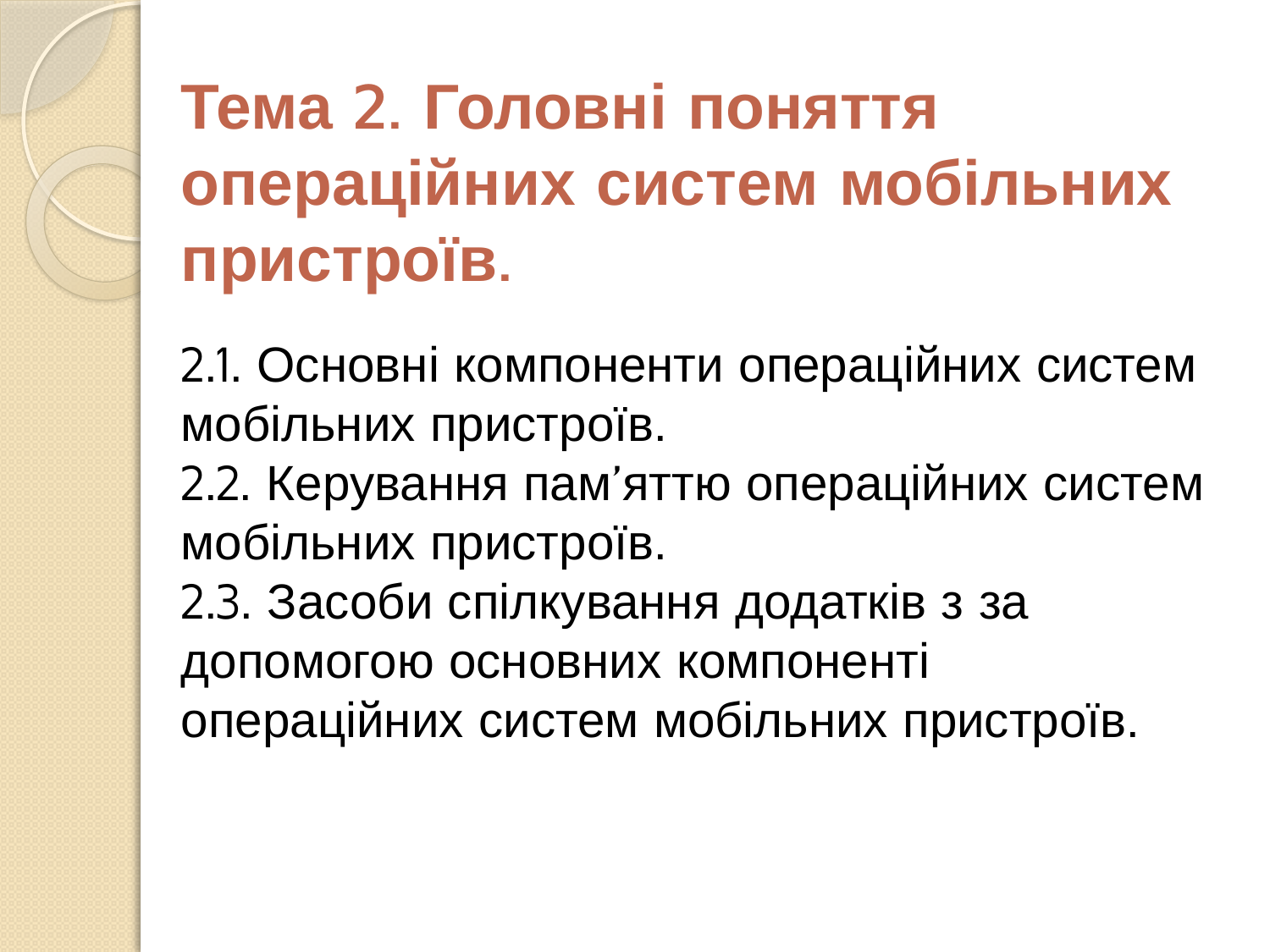

Тема 2. Головні поняття операційних систем мобільних пристроїв.

2.1. Основні компоненти операційних систем мобільних пристроїв.
2.2. Керування пам’яттю операційних систем мобільних пристроїв.
2.3. Засоби спілкування додатків з за допомогою основних компоненті операційних систем мобільних пристроїв.